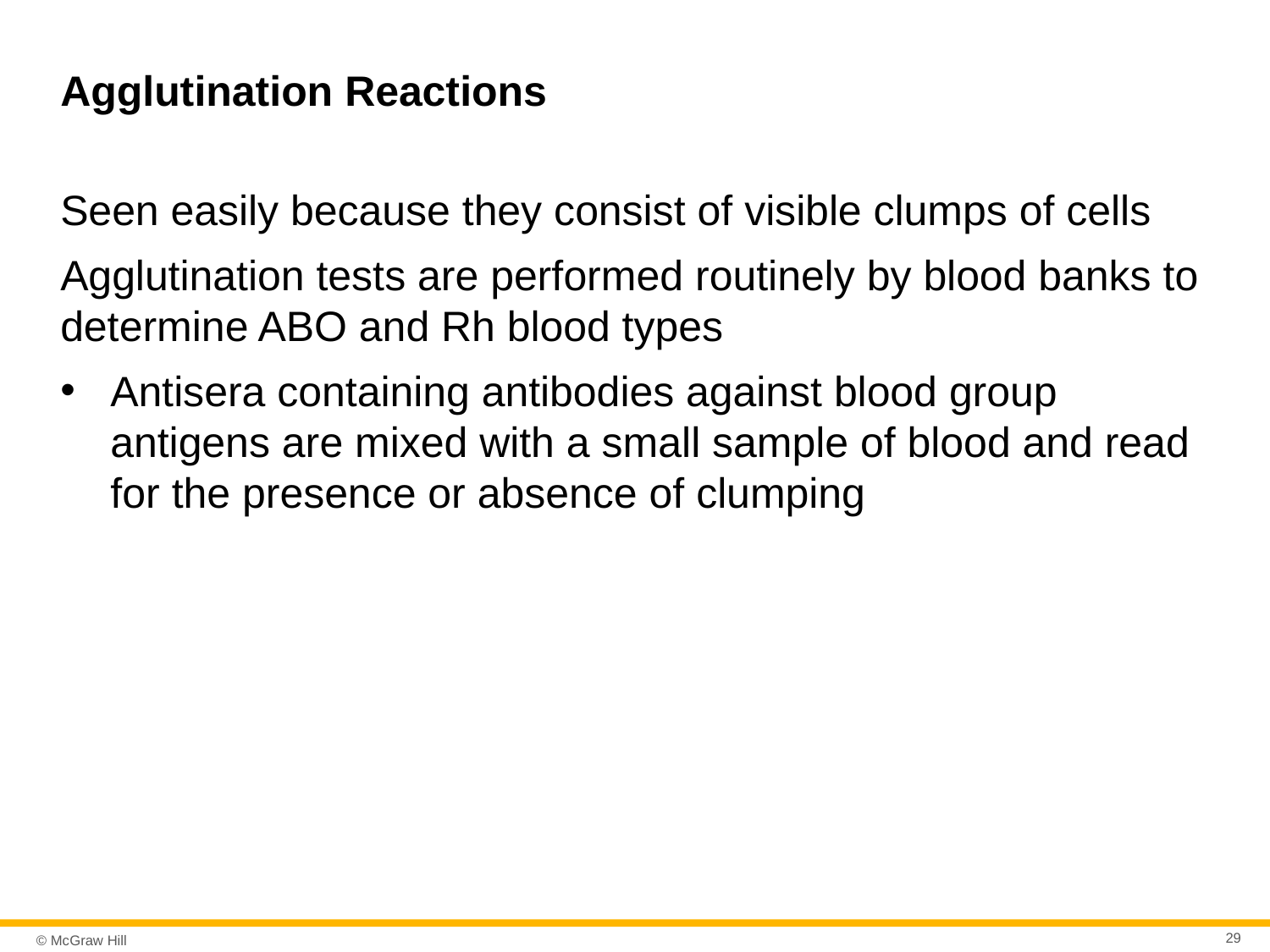

# Agglutination Reactions
Seen easily because they consist of visible clumps of cells
Agglutination tests are performed routinely by blood banks to determine ABO and Rh blood types
Antisera containing antibodies against blood group antigens are mixed with a small sample of blood and read for the presence or absence of clumping